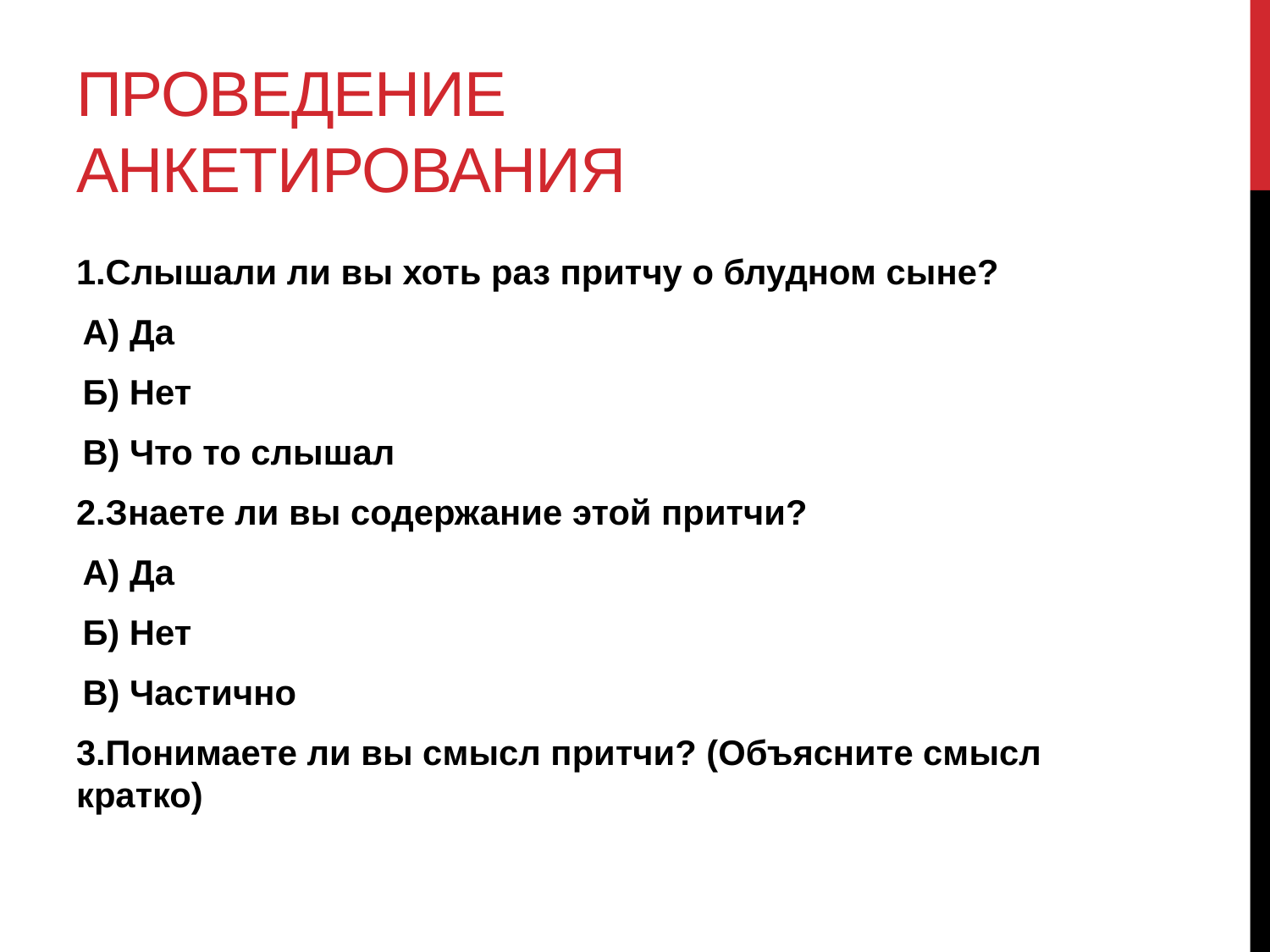

# Проведение анкетирования
1.Слышали ли вы хоть раз притчу о блудном сыне?
А) Да
Б) Нет
В) Что то слышал
2.Знаете ли вы содержание этой притчи?
А) Да
Б) Нет
В) Частично
3.Понимаете ли вы смысл притчи? (Объясните смысл кратко)